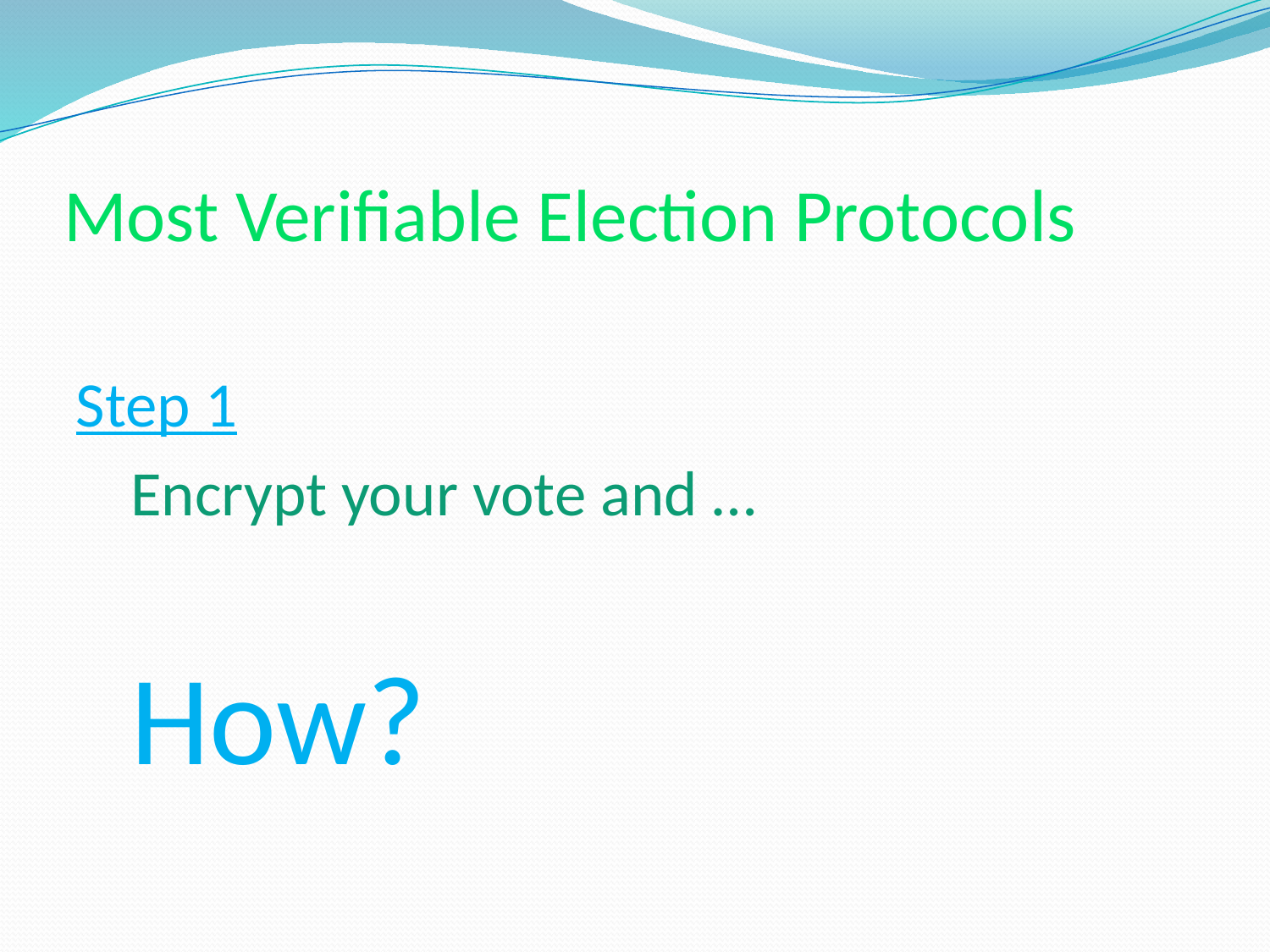

# Most Verifiable Election Protocols

Step 1
Encrypt your vote and …

How?